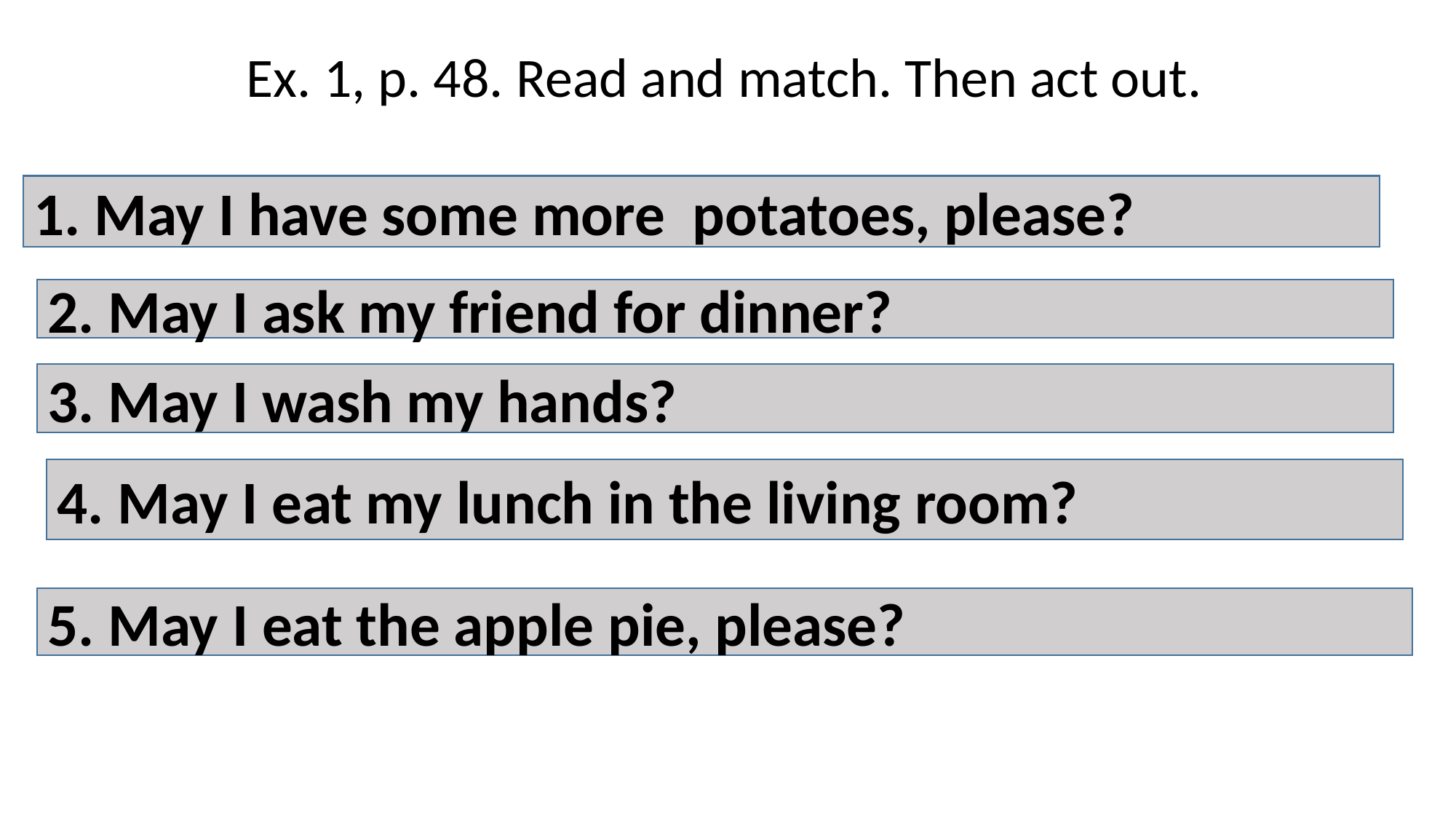

# Ex. 1, p. 48. Read and match. Then act out.

1. May I have some more  potatoes, please?
2. May I ask my friend for dinner?
3. May I wash my hands?
4. May I eat my lunch in the living room?
5. May I eat the apple pie, please?